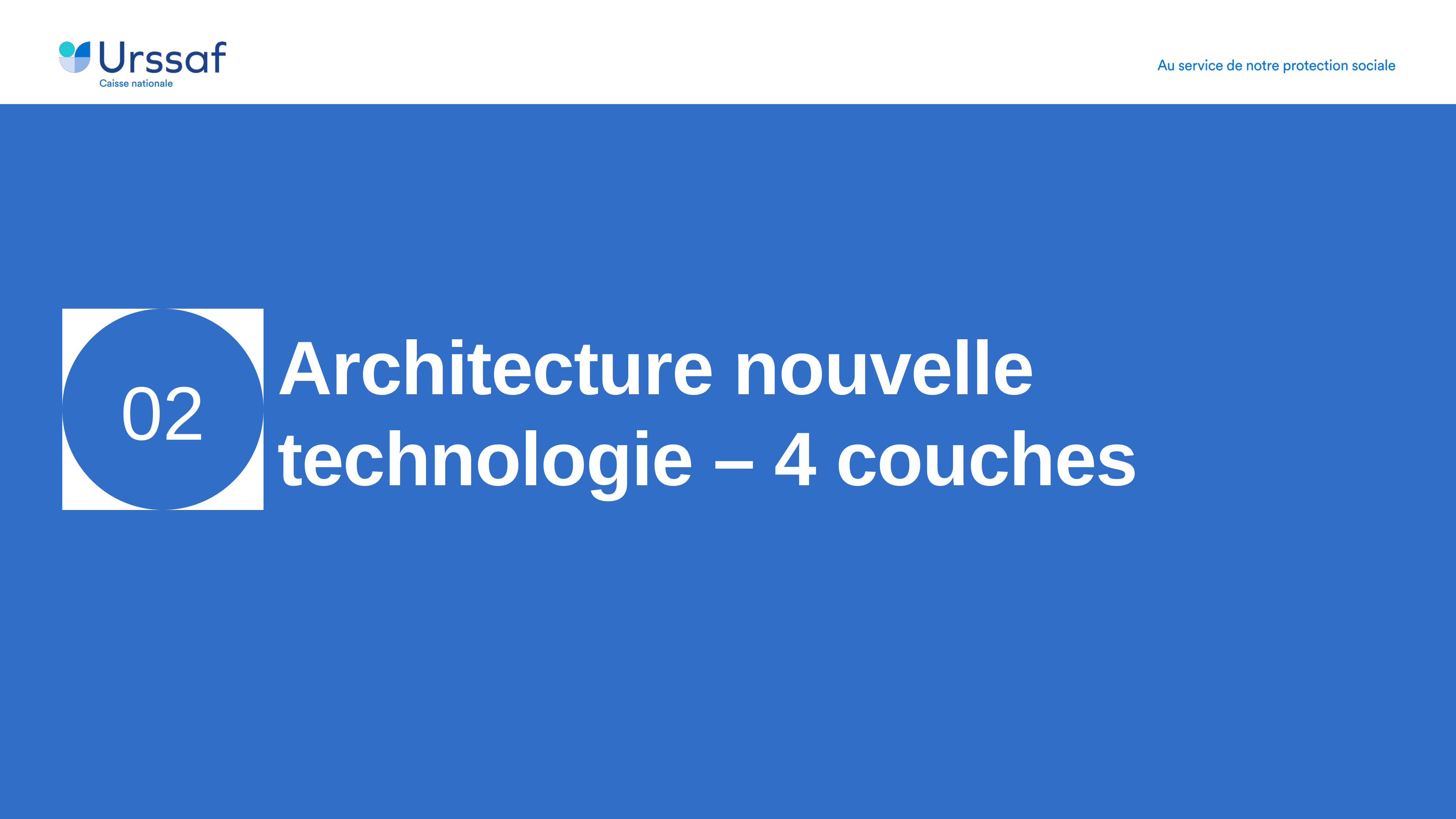

02
# Architecture nouvelle technologie – 4 couches